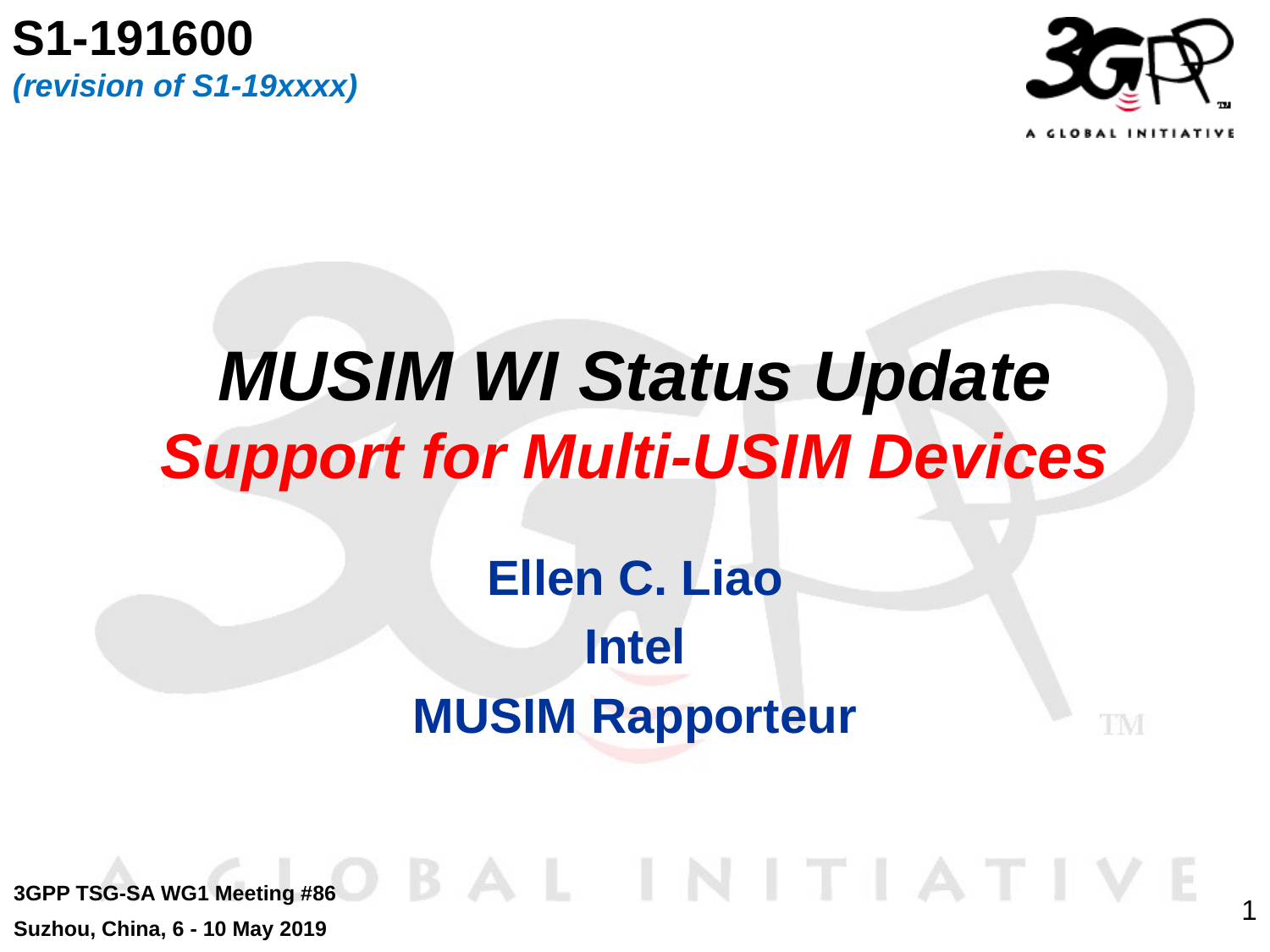

S1-191600
(revision of S1-19xxxx)
# MUSIM WI Status Update Support for Multi-USIM Devices
Ellen C. Liao
Intel
MUSIM Rapporteur
3GPP TSG-SA WG1 Meeting #86
Suzhou, China, 6 - 10 May 2019
1